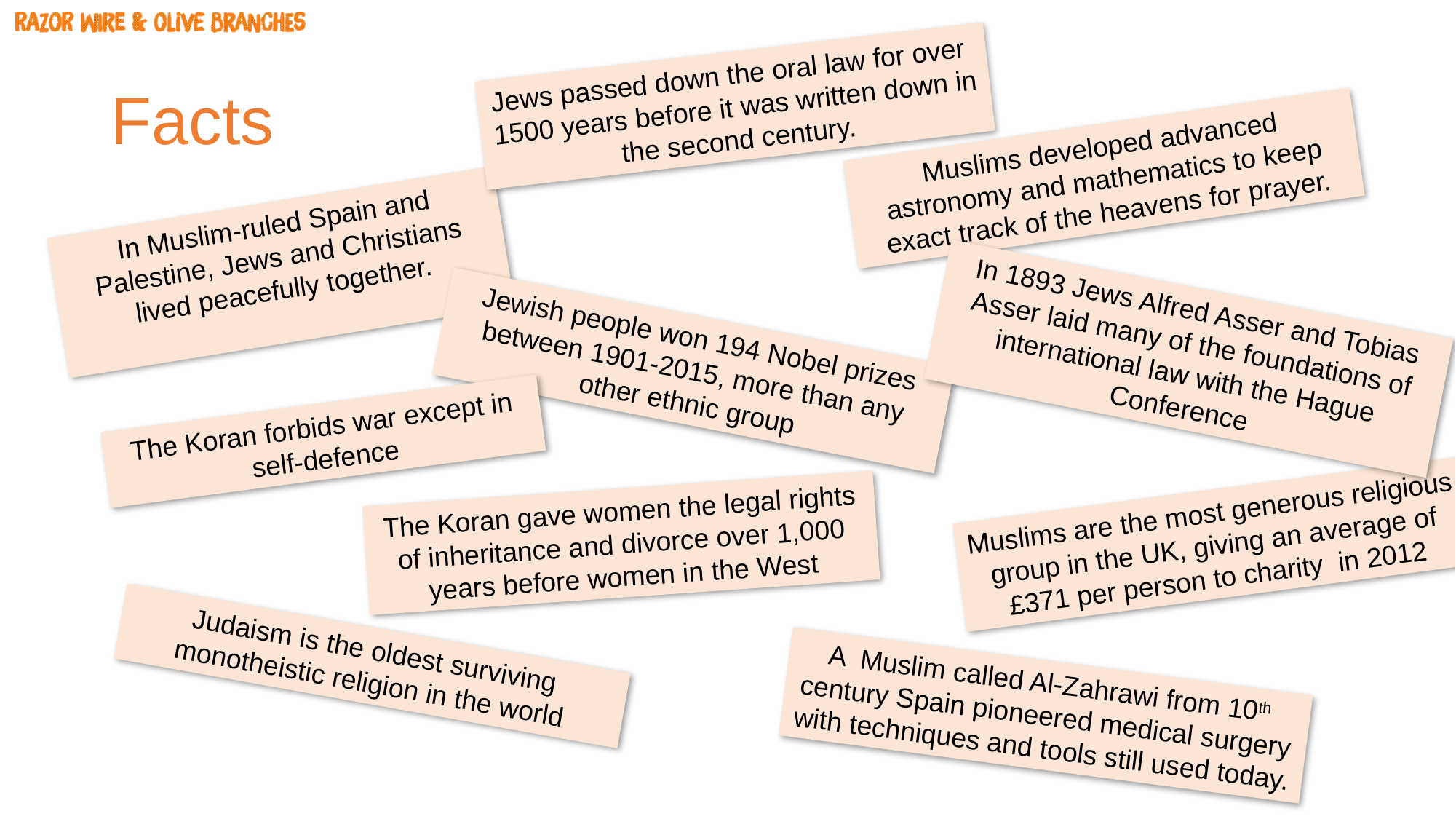

# Facts
Jews passed down the oral law for over  1500 years before it was written down in the second century.
Muslims developed advanced astronomy and mathematics to keep exact track of the heavens for prayer.
In Muslim-ruled Spain and Palestine, Jews and Christians lived peacefully together.

In 1893 Jews Alfred Asser and Tobias Asser laid many of the foundations of international law with the Hague Conference
Jewish people won 194 Nobel prizes between 1901-2015, more than any other ethnic group
The Koran forbids war except in self-defence
The Koran gave women the legal rights of inheritance and divorce over 1,000 years before women in the West
Muslims are the most generous religious group in the UK, giving an average of £371 per person to charity  in 2012
Judaism is the oldest surviving monotheistic religion in the world
A  Muslim called Al-Zahrawi from 10th century Spain pioneered medical surgery with techniques and tools still used today.